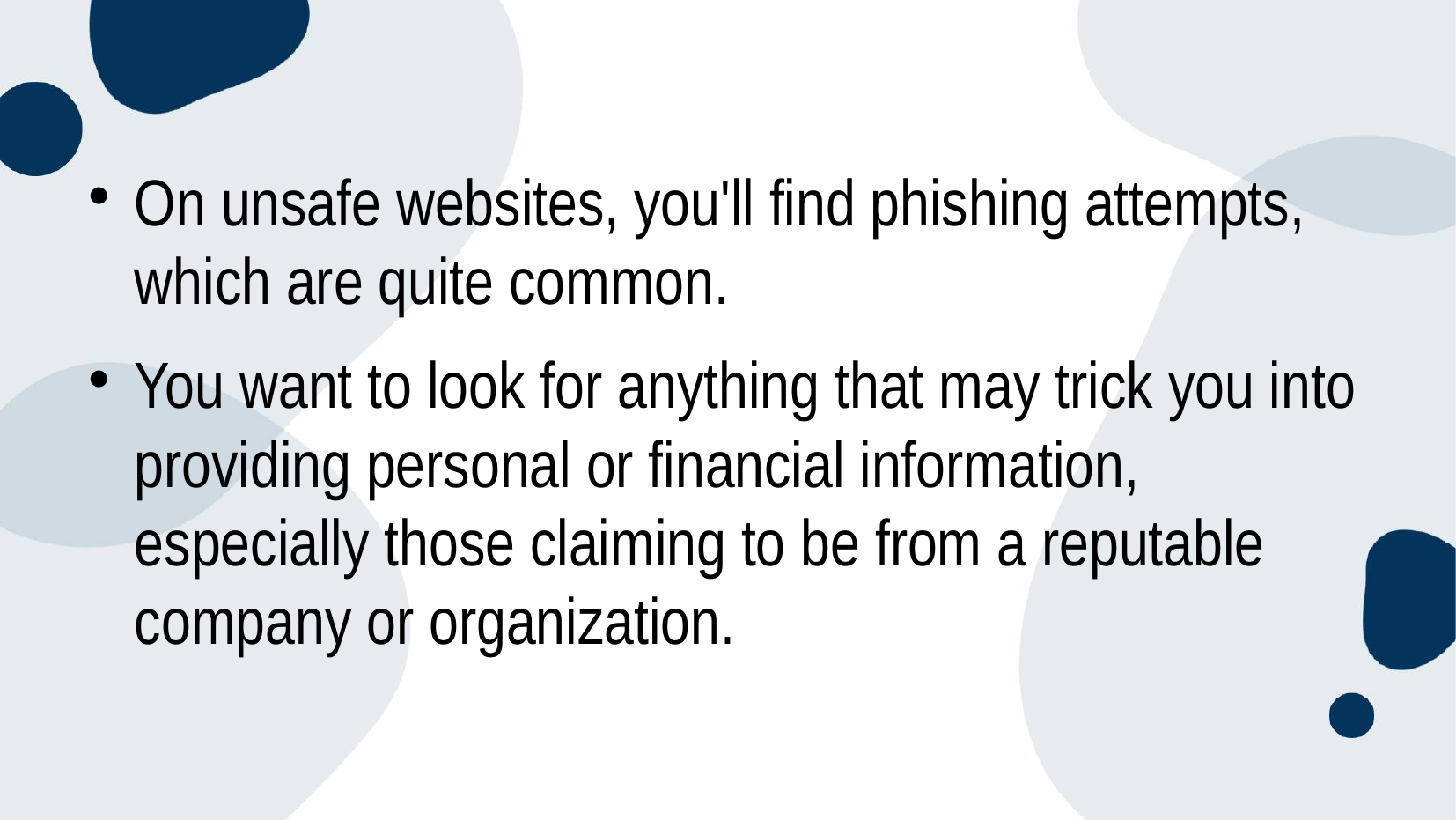

#
On unsafe websites, you'll find phishing attempts, which are quite common.
You want to look for anything that may trick you into providing personal or financial information, especially those claiming to be from a reputable company or organization.